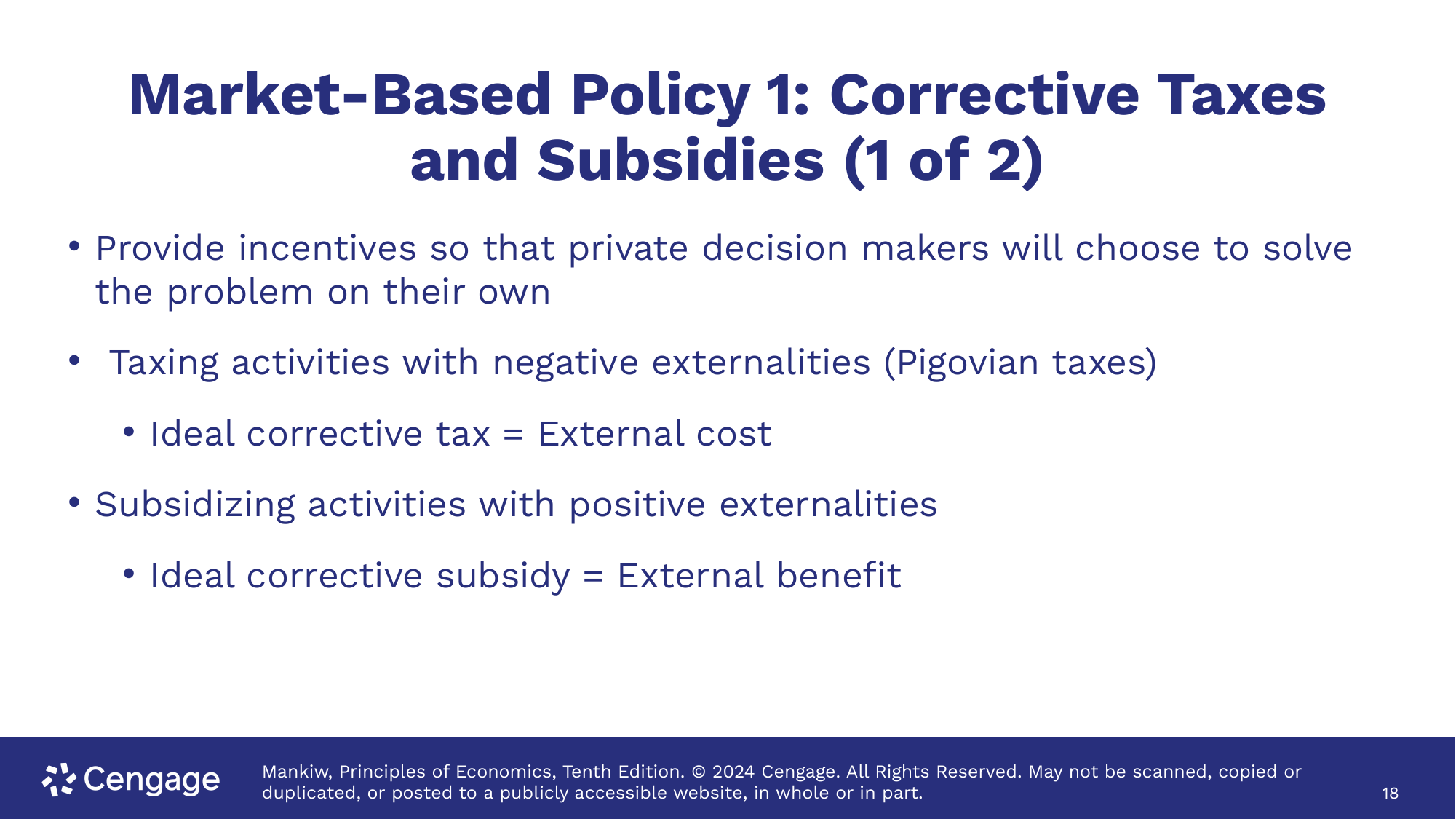

# Market-Based Policy 1: Corrective Taxes and Subsidies (1 of 2)
Provide incentives so that private decision makers will choose to solve the problem on their own
Taxing activities with negative externalities (Pigovian taxes)
Ideal corrective tax = External cost
Subsidizing activities with positive externalities
Ideal corrective subsidy = External benefit